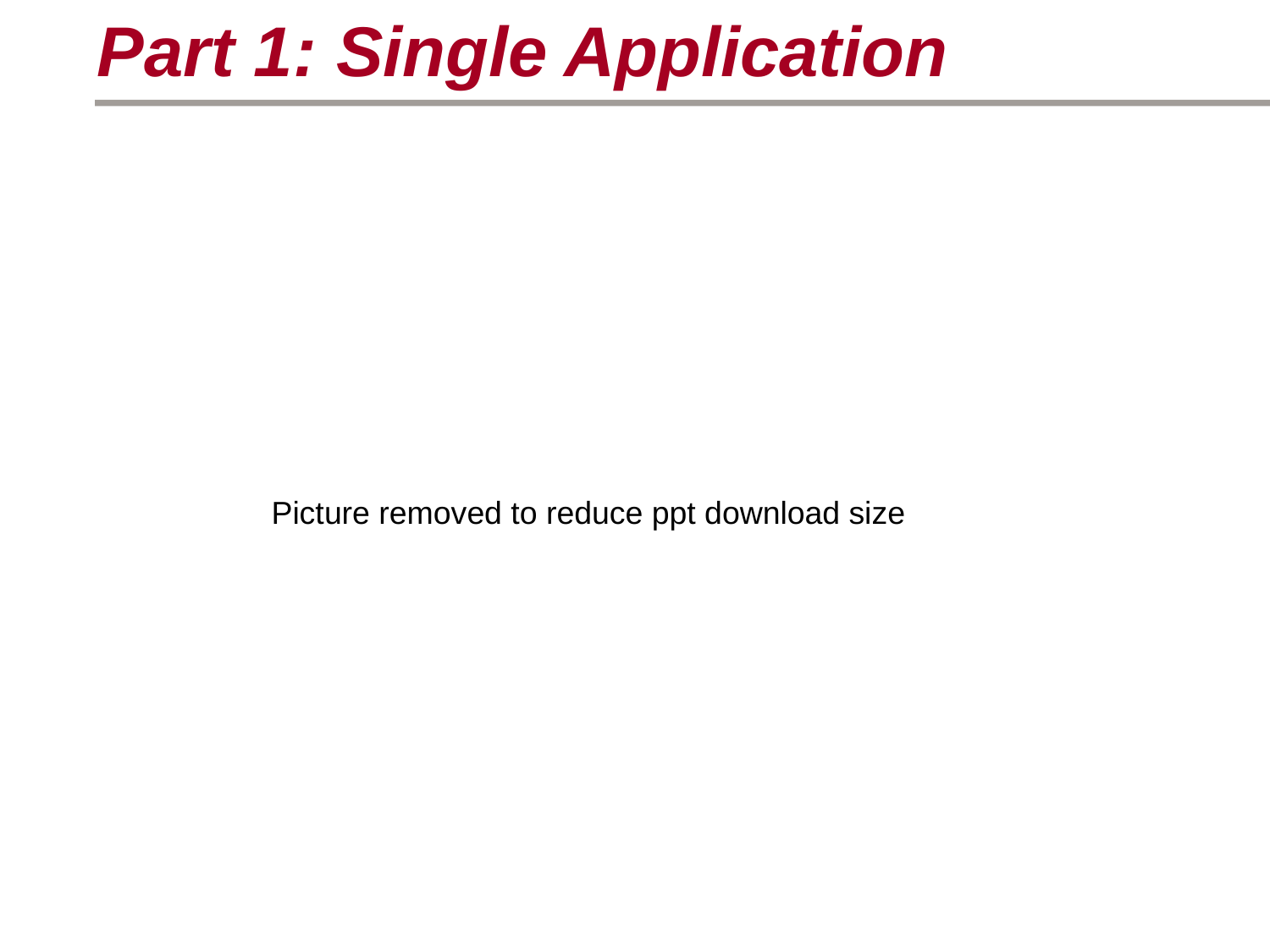

Part 1: Single Application

Picture removed to reduce ppt download size